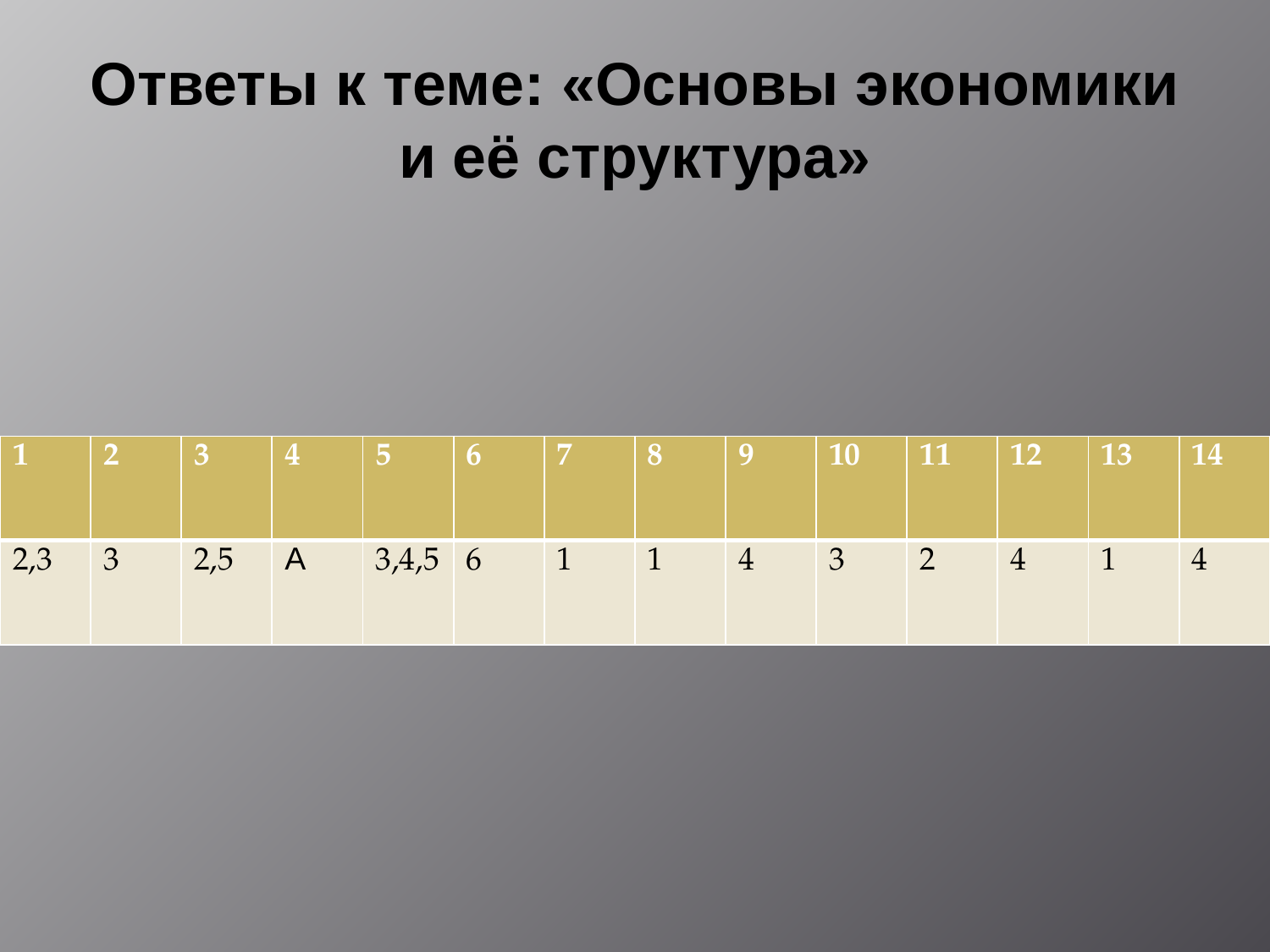

# Ответы к теме: «Основы экономики и её структура»

| 1 | 2 | 3 | 4 | 5 | 6 | 7 | 8 | 9 | 10 | 11 | 12 | 13 | 14 |
| --- | --- | --- | --- | --- | --- | --- | --- | --- | --- | --- | --- | --- | --- |
| 2,3 | 3 | 2,5 | А | 3,4,5 | 6 | 1 | 1 | 4 | 3 | 2 | 4 | 1 | 4 |